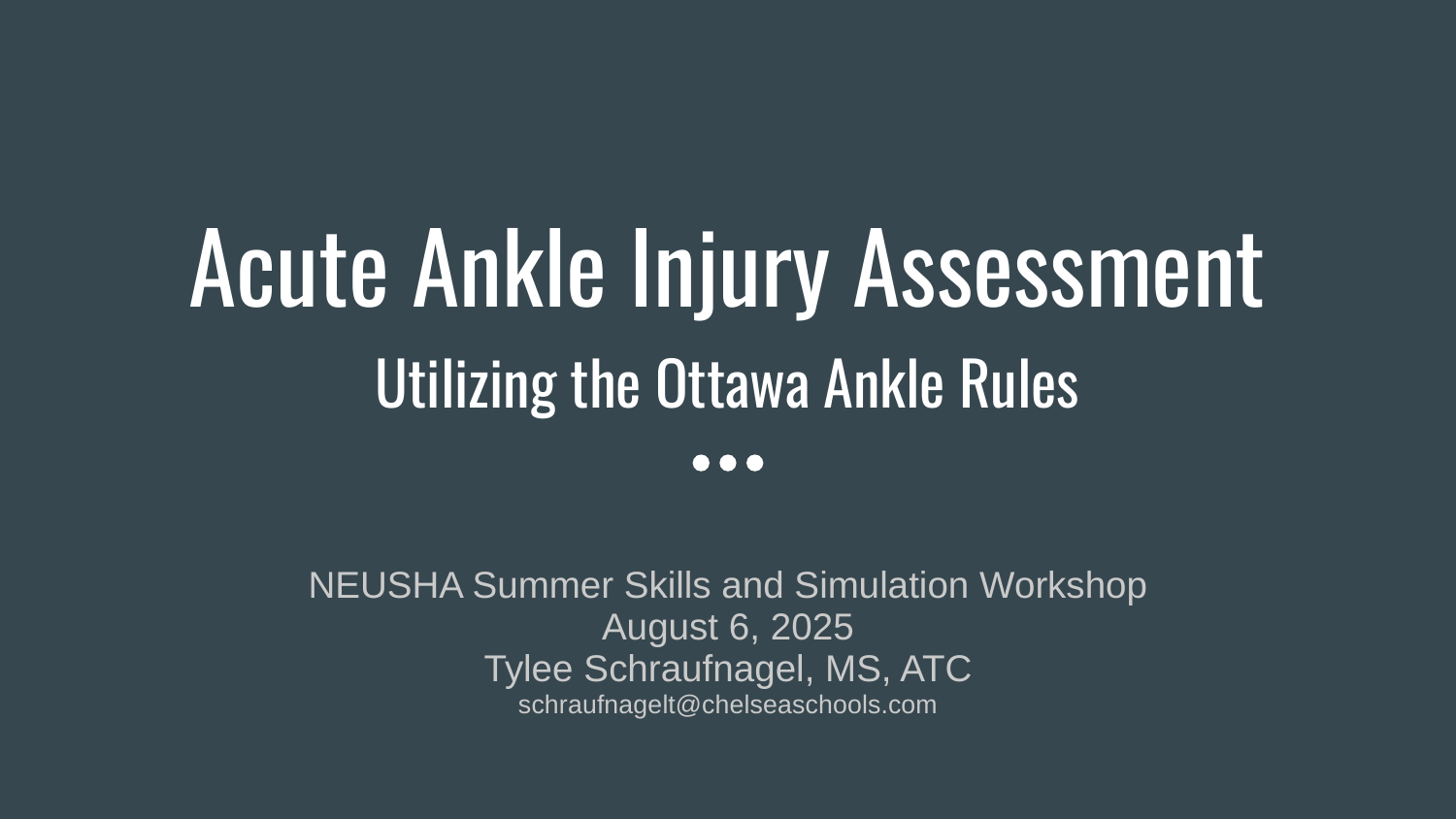

# Acute Ankle Injury Assessment
Utilizing the Ottawa Ankle Rules

NEUSHA Summer Skills and Simulation Workshop
August 6, 2025
Tylee Schraufnagel, MS, ATC
schraufnagelt@chelseaschools.com